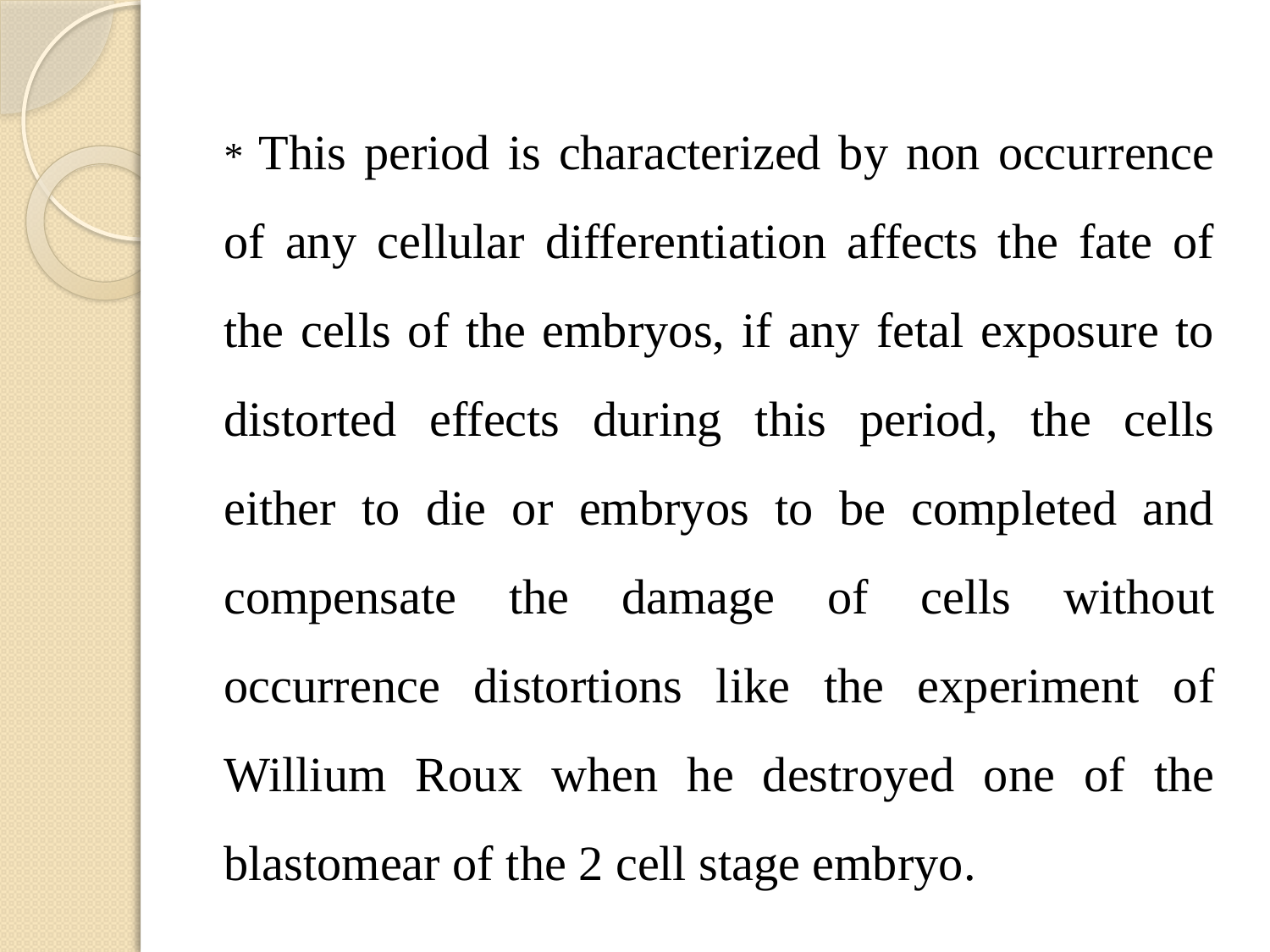

* This period is characterized by non occurrence of any cellular differentiation affects the fate of the cells of the embryos, if any fetal exposure to distorted effects during this period, the cells either to die or embryos to be completed and compensate the damage of cells without occurrence distortions like the experiment of Willium Roux when he destroyed one of the blastomear of the 2 cell stage embryo.